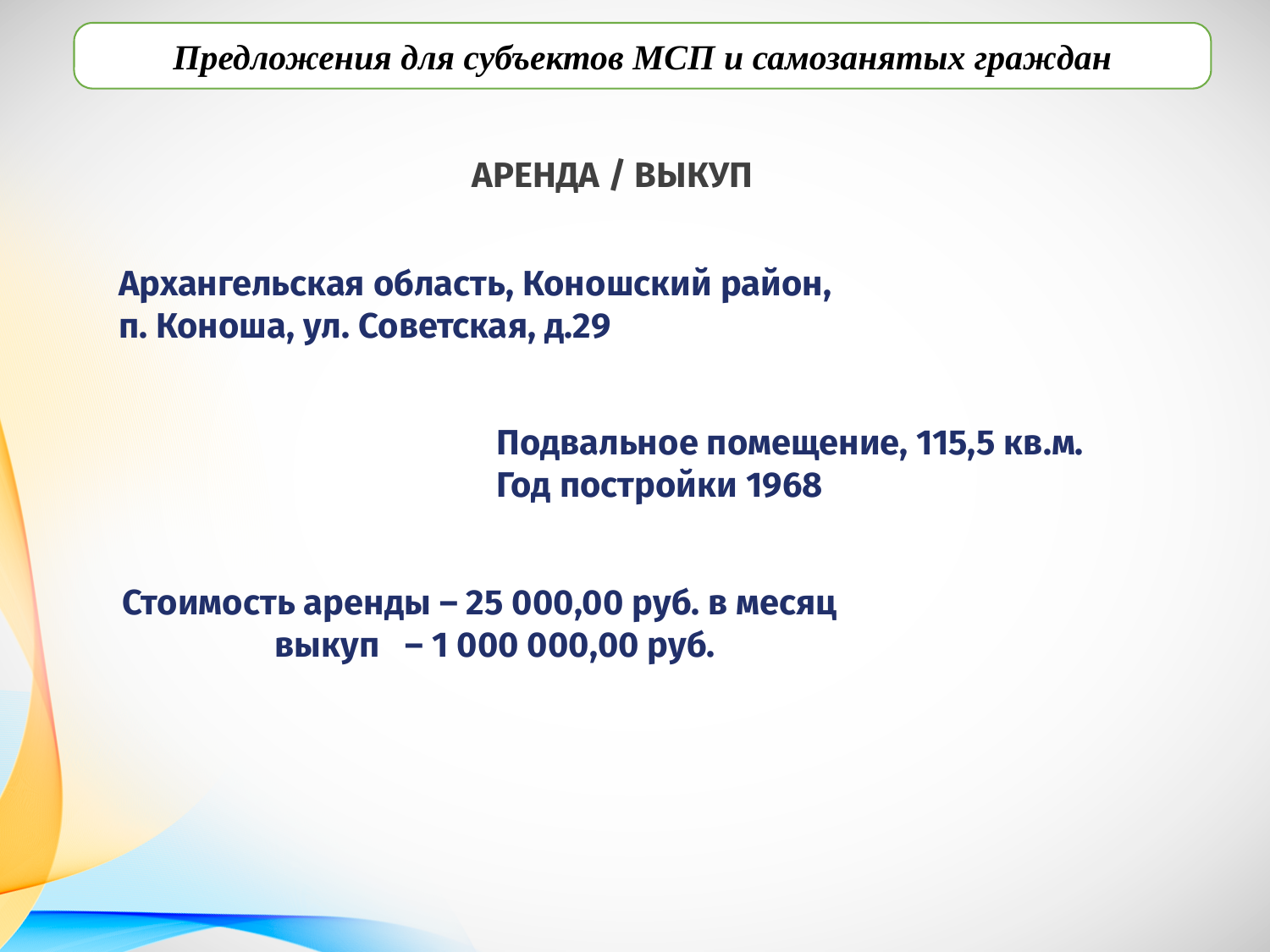

Предложения для субъектов МСП и самозанятых граждан
АРЕНДА / ВЫКУП
Архангельская область, Коношский район,
п. Коноша, ул. Советская, д.29
Подвальное помещение, 115,5 кв.м.
Год постройки 1968
Стоимость аренды – 25 000,00 руб. в месяц
                  выкуп   – 1 000 000,00 руб.